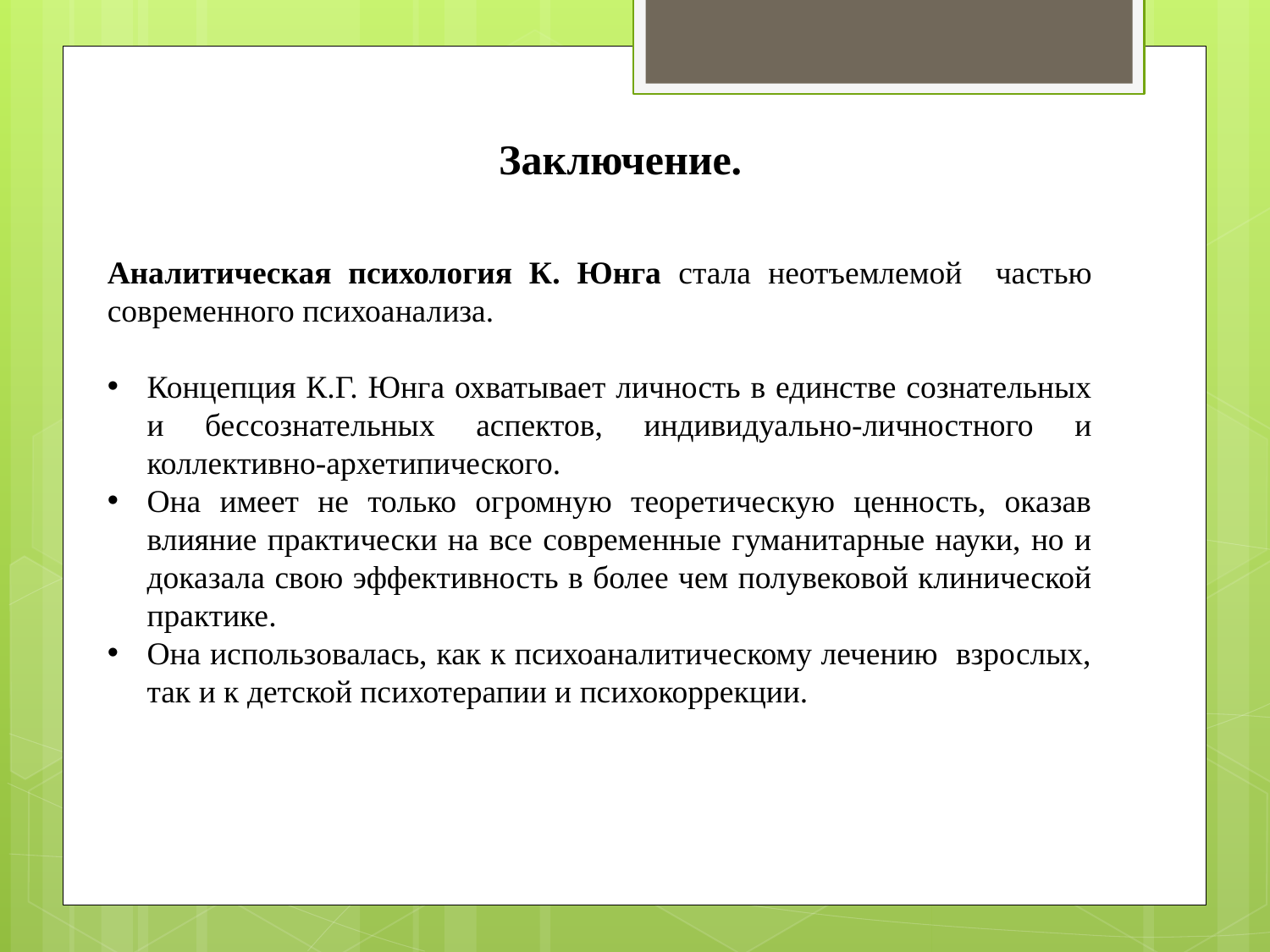

Заключение.
Аналитическая психология К. Юнга стала неотъемлемой  частью современного психоанализа.

Концепция К.Г. Юнга охватывает личность в единстве сознательных и бессознательных аспектов, индивидуально-личностного и коллективно-архетипического.
Она имеет не только огромную теоретическую ценность, оказав влияние практически на все современные гуманитарные науки, но и доказала свою эффективность в более чем полувековой клинической практике.
Она использовалась, как к психоаналитическому лечению  взрослых, так и к детской психотерапии и психокоррекции.